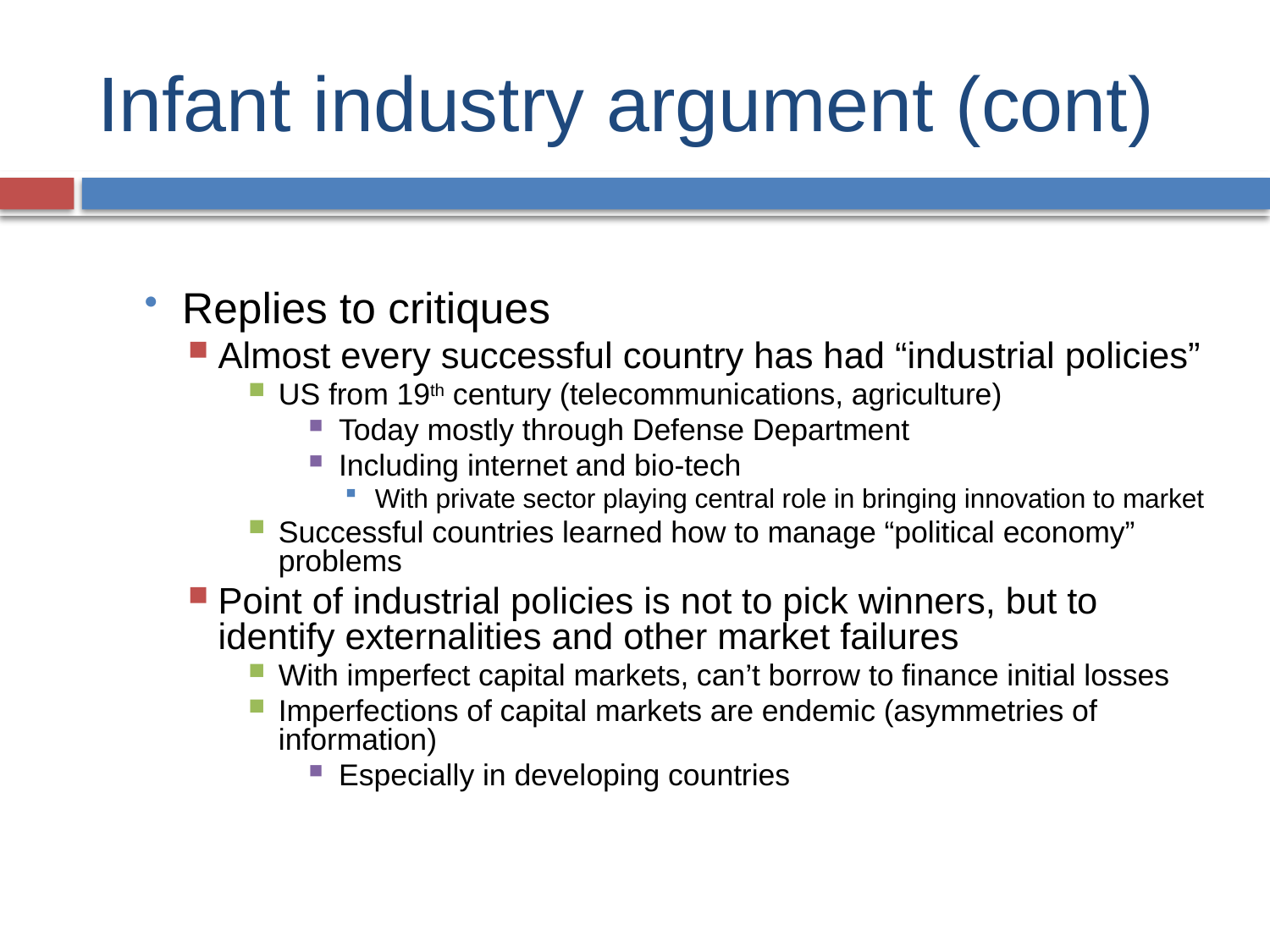

# Infant industry argument (cont)

Replies to critiques
Almost every successful country has had “industrial policies”
US from 19th century (telecommunications, agriculture)
Today mostly through Defense Department
Including internet and bio-tech
With private sector playing central role in bringing innovation to market
Successful countries learned how to manage “political economy” problems
Point of industrial policies is not to pick winners, but to identify externalities and other market failures
With imperfect capital markets, can’t borrow to finance initial losses
Imperfections of capital markets are endemic (asymmetries of information)
Especially in developing countries